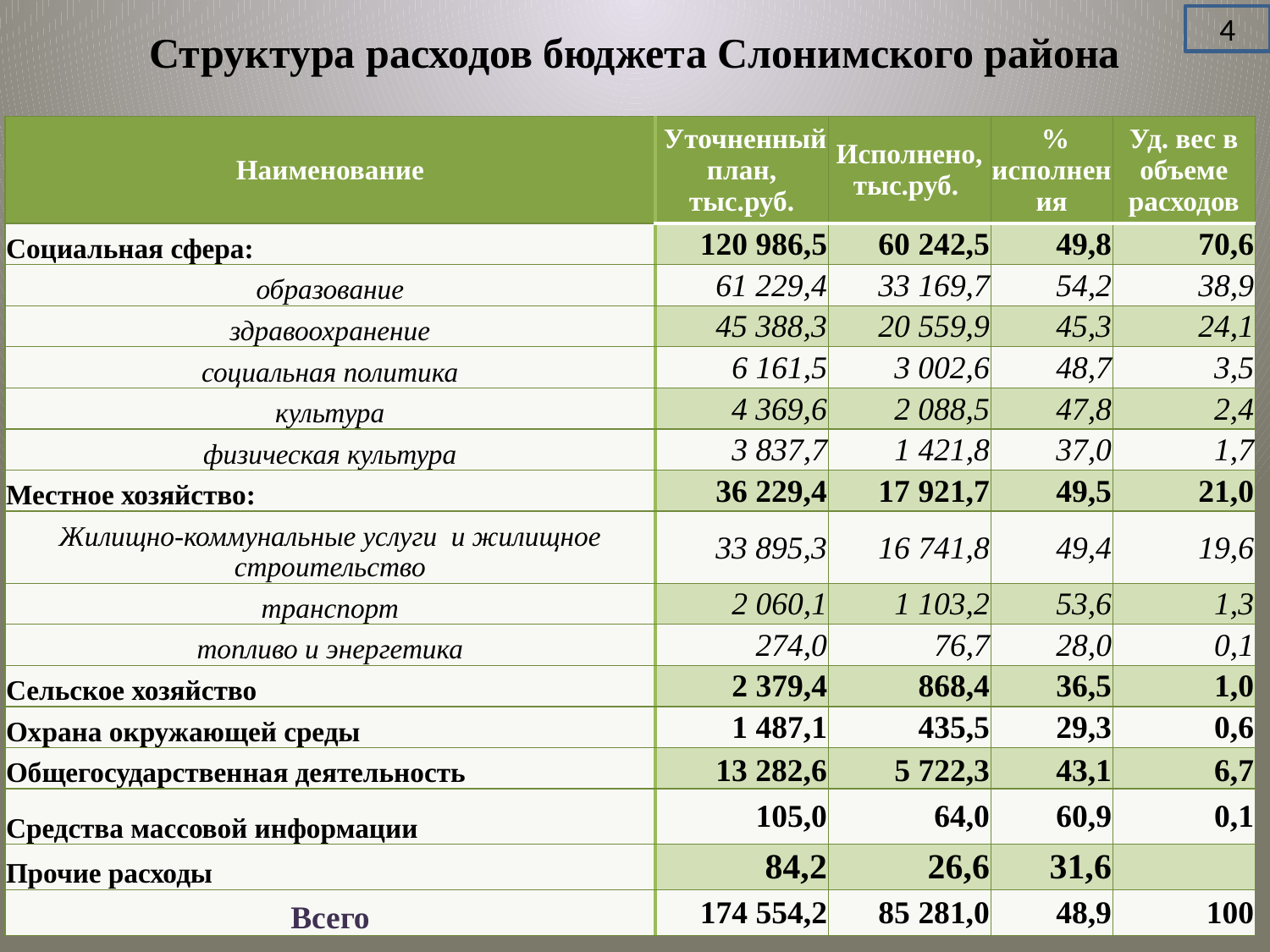

4
# Структура расходов бюджета Слонимского района
| Наименование | Уточненный план, тыс.руб. | Исполнено, тыс.руб. | % исполнения | Уд. вес в объеме расходов |
| --- | --- | --- | --- | --- |
| Социальная сфера: | 120 986,5 | 60 242,5 | 49,8 | 70,6 |
| образование | 61 229,4 | 33 169,7 | 54,2 | 38,9 |
| здравоохранение | 45 388,3 | 20 559,9 | 45,3 | 24,1 |
| социальная политика | 6 161,5 | 3 002,6 | 48,7 | 3,5 |
| культура | 4 369,6 | 2 088,5 | 47,8 | 2,4 |
| физическая культура | 3 837,7 | 1 421,8 | 37,0 | 1,7 |
| Местное хозяйство: | 36 229,4 | 17 921,7 | 49,5 | 21,0 |
| Жилищно-коммунальные услуги и жилищное строительство | 33 895,3 | 16 741,8 | 49,4 | 19,6 |
| транспорт | 2 060,1 | 1 103,2 | 53,6 | 1,3 |
| топливо и энергетика | 274,0 | 76,7 | 28,0 | 0,1 |
| Сельское хозяйство | 2 379,4 | 868,4 | 36,5 | 1,0 |
| Охрана окружающей среды | 1 487,1 | 435,5 | 29,3 | 0,6 |
| Общегосударственная деятельность | 13 282,6 | 5 722,3 | 43,1 | 6,7 |
| Средства массовой информации | 105,0 | 64,0 | 60,9 | 0,1 |
| Прочие расходы | 84,2 | 26,6 | 31,6 |  |
| Всего | 174 554,2 | 85 281,0 | 48,9 | 100 |